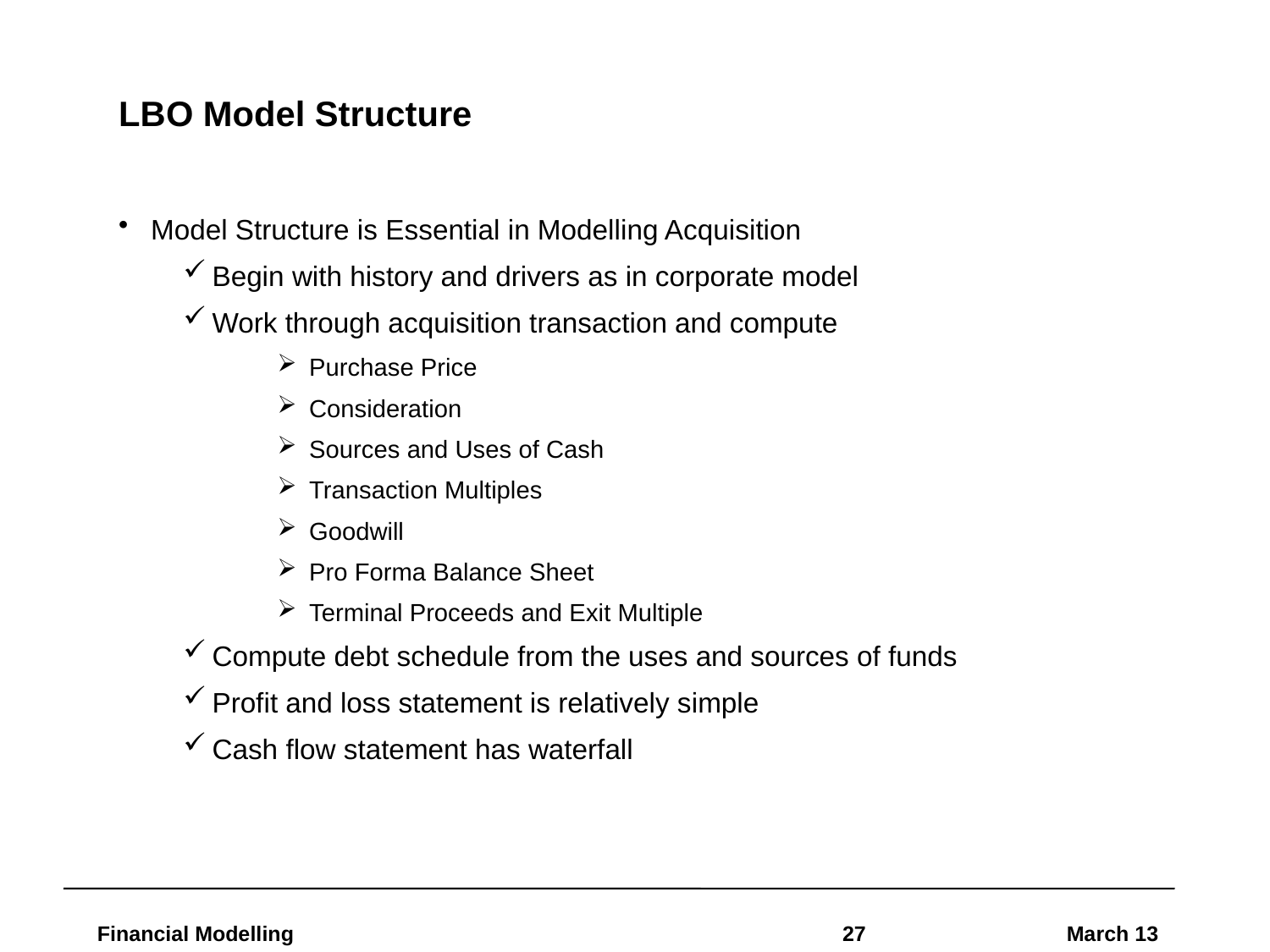

# LBO Model Structure
Model Structure is Essential in Modelling Acquisition
Begin with history and drivers as in corporate model
Work through acquisition transaction and compute
Purchase Price
Consideration
Sources and Uses of Cash
Transaction Multiples
Goodwill
Pro Forma Balance Sheet
Terminal Proceeds and Exit Multiple
Compute debt schedule from the uses and sources of funds
Profit and loss statement is relatively simple
Cash flow statement has waterfall